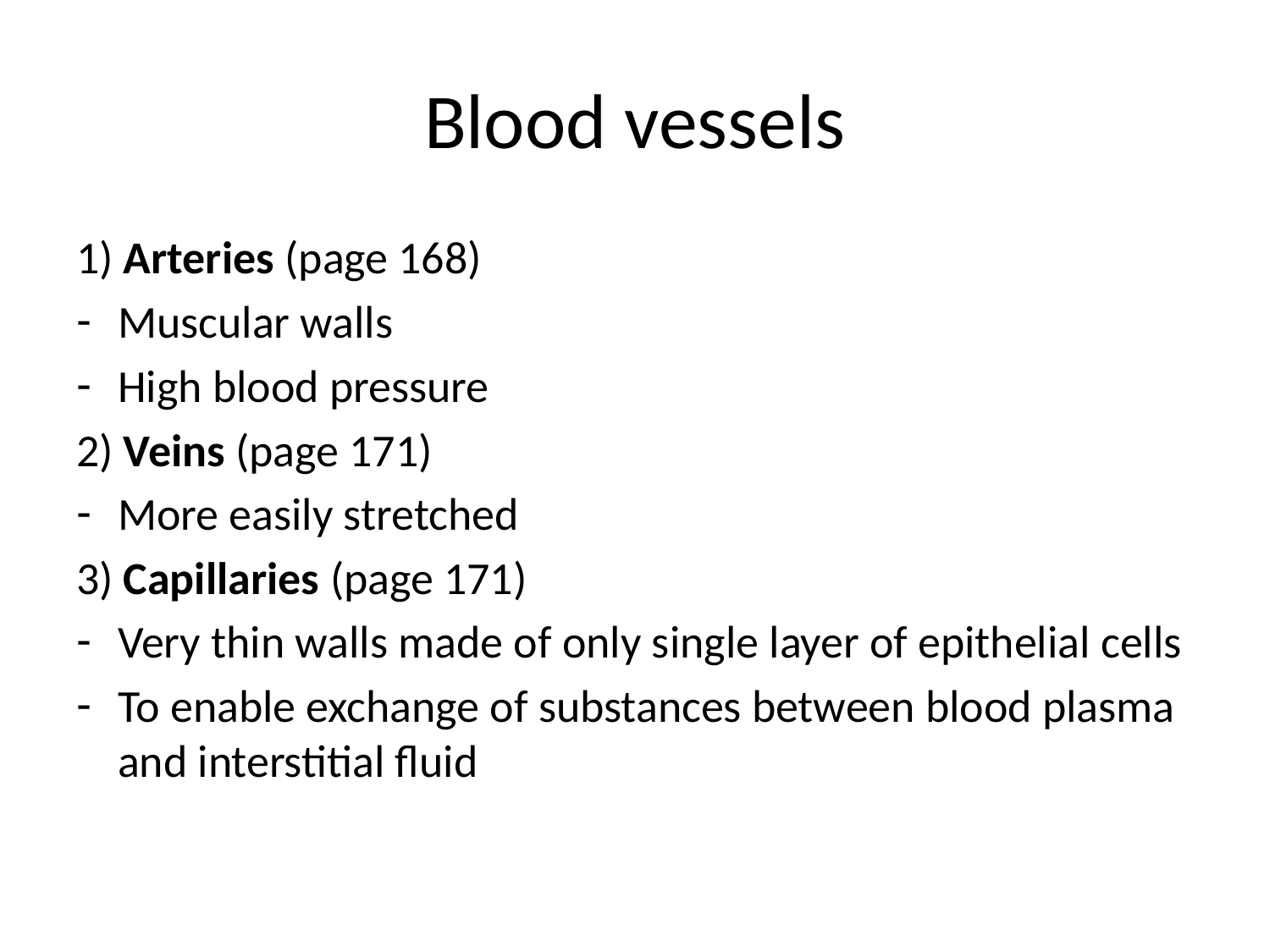

# Blood vessels
1) Arteries (page 168)
Muscular walls
High blood pressure
2) Veins (page 171)
More easily stretched
3) Capillaries (page 171)
Very thin walls made of only single layer of epithelial cells
To enable exchange of substances between blood plasma and interstitial fluid